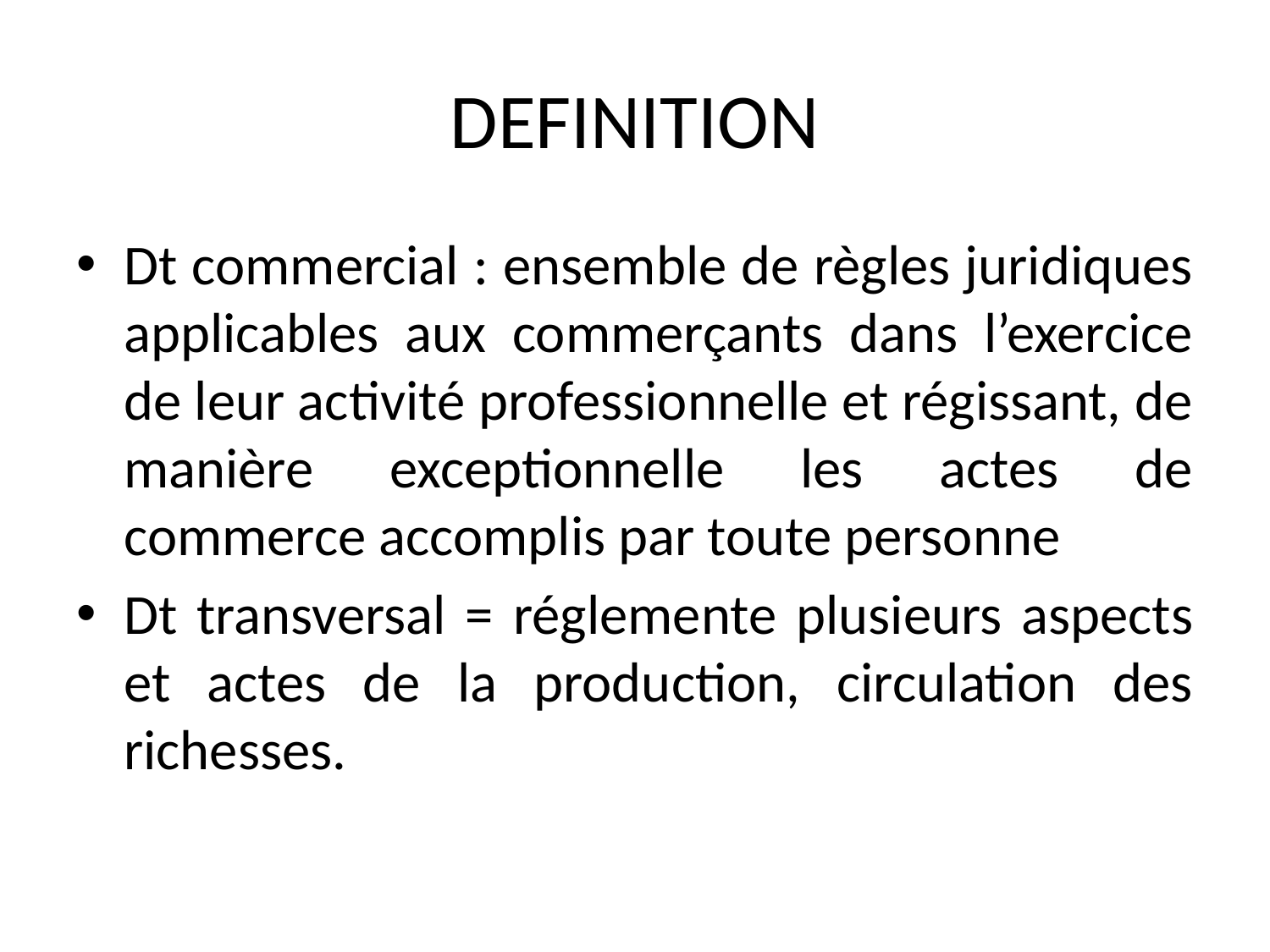

# DEFINITION
Dt commercial : ensemble de règles juridiques applicables aux commerçants dans l’exercice de leur activité professionnelle et régissant, de manière exceptionnelle les actes de commerce accomplis par toute personne
Dt transversal = réglemente plusieurs aspects et actes de la production, circulation des richesses.